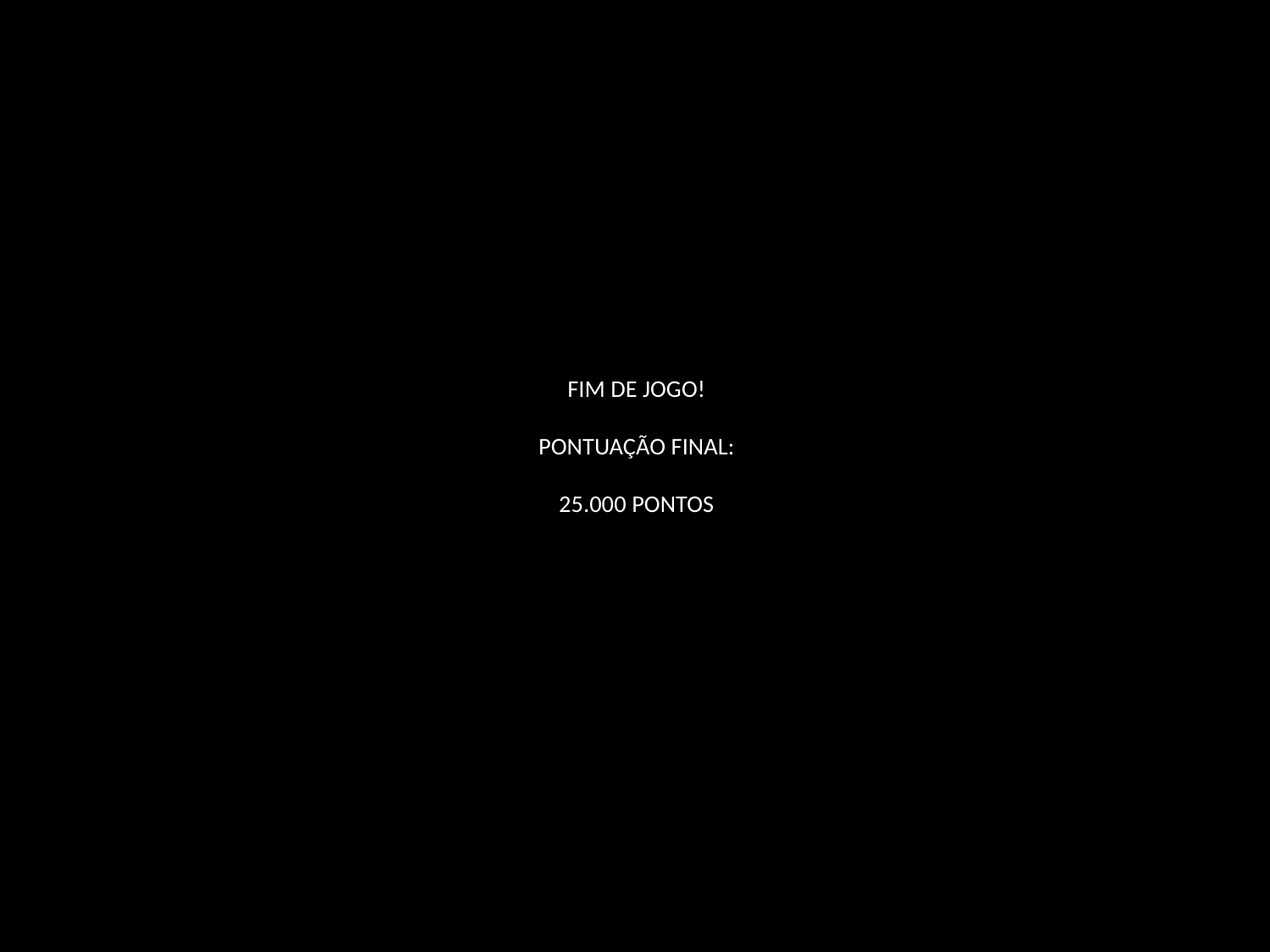

# FIM DE JOGO! PONTUAÇÃO FINAL: 25.000 PONTOS